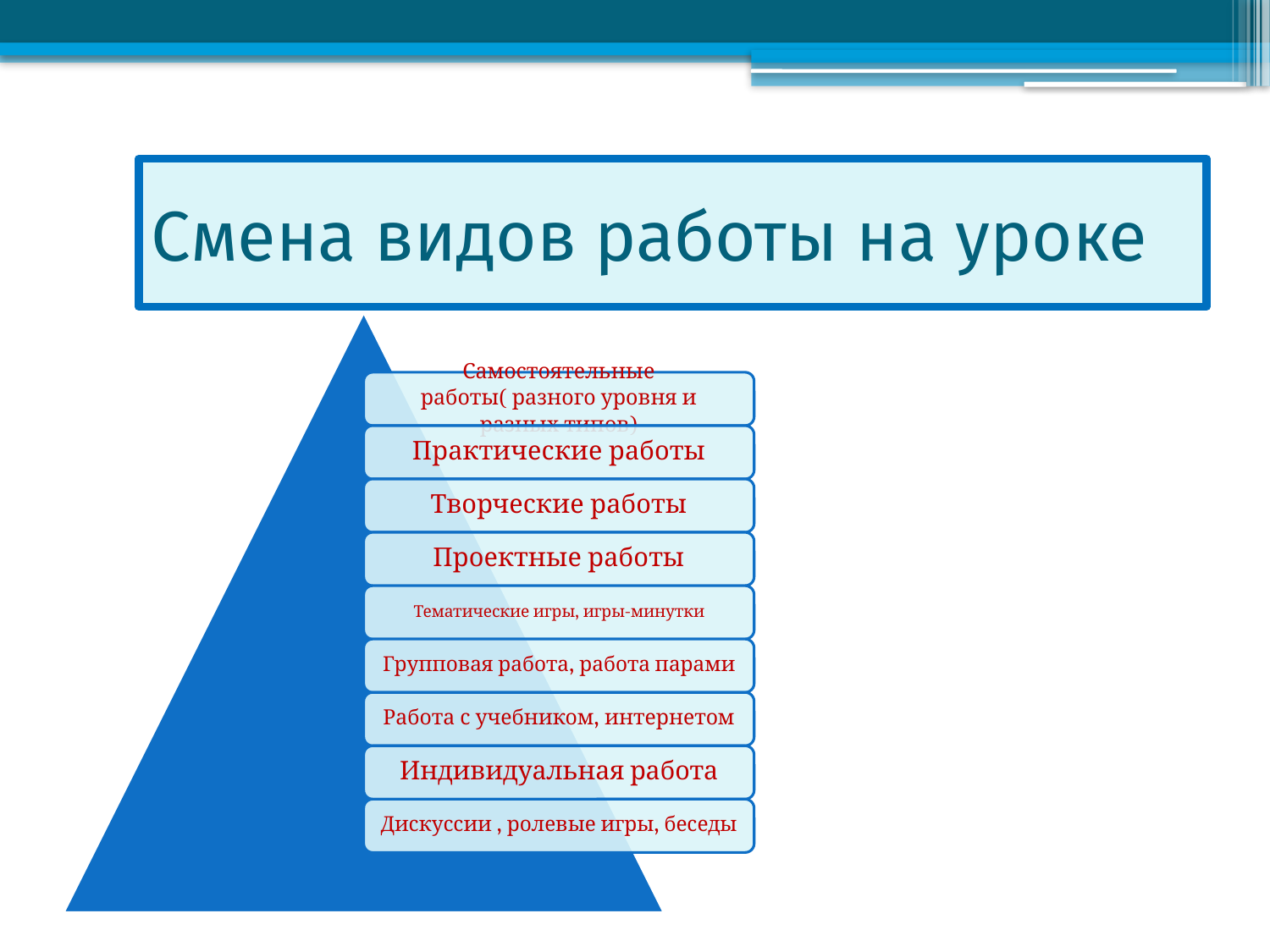

# Смена видов работы на уроке
Самостоятельные работы( разного уровня и разных типов)
Практические работы
Творческие работы
Проектные работы
Тематические игры, игры-минутки
Индивидуальная работа
Работа с учебником, интернетом
Групповая работа, работа парами
Дискуссии , ролевые игры, беседы